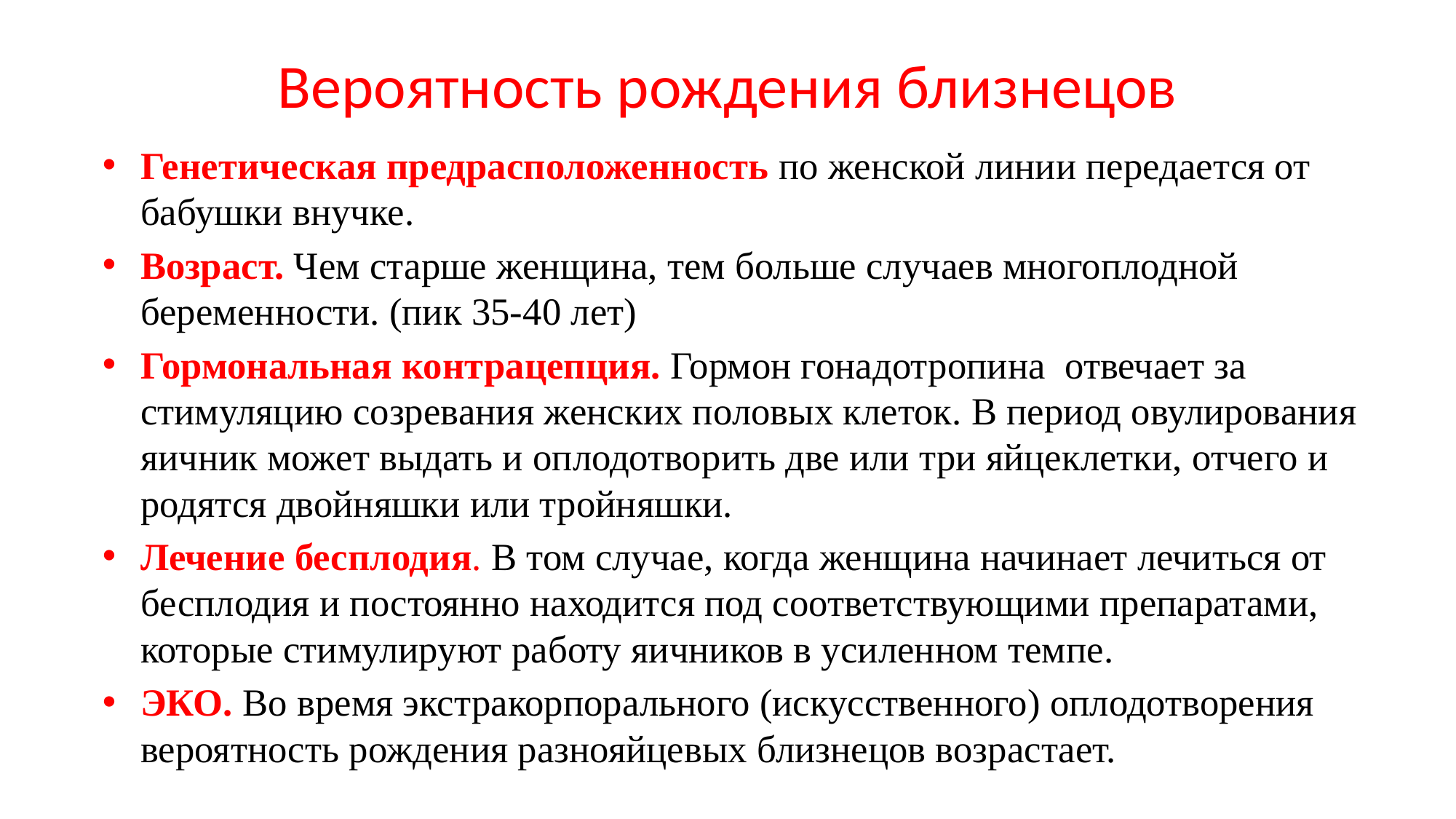

# Вероятность рождения близнецов
Генетическая предрасположенность по женской линии передается от бабушки внучке.
Возраст. Чем старше женщина, тем больше случаев многоплодной беременности. (пик 35-40 лет)
Гормональная контрацепция. Гормон гонадотропина  отвечает за стимуляцию созревания женских половых клеток. В период овулирования яичник может выдать и оплодотворить две или три яйцеклетки, отчего и родятся двойняшки или тройняшки.
Лечение бесплодия. В том случае, когда женщина начинает лечиться от бесплодия и постоянно находится под соответствующими препаратами, которые стимулируют работу яичников в усиленном темпе.
ЭКО. Во время экстракорпорального (искусственного) оплодотворения вероятность рождения разнояйцевых близнецов возрастает.